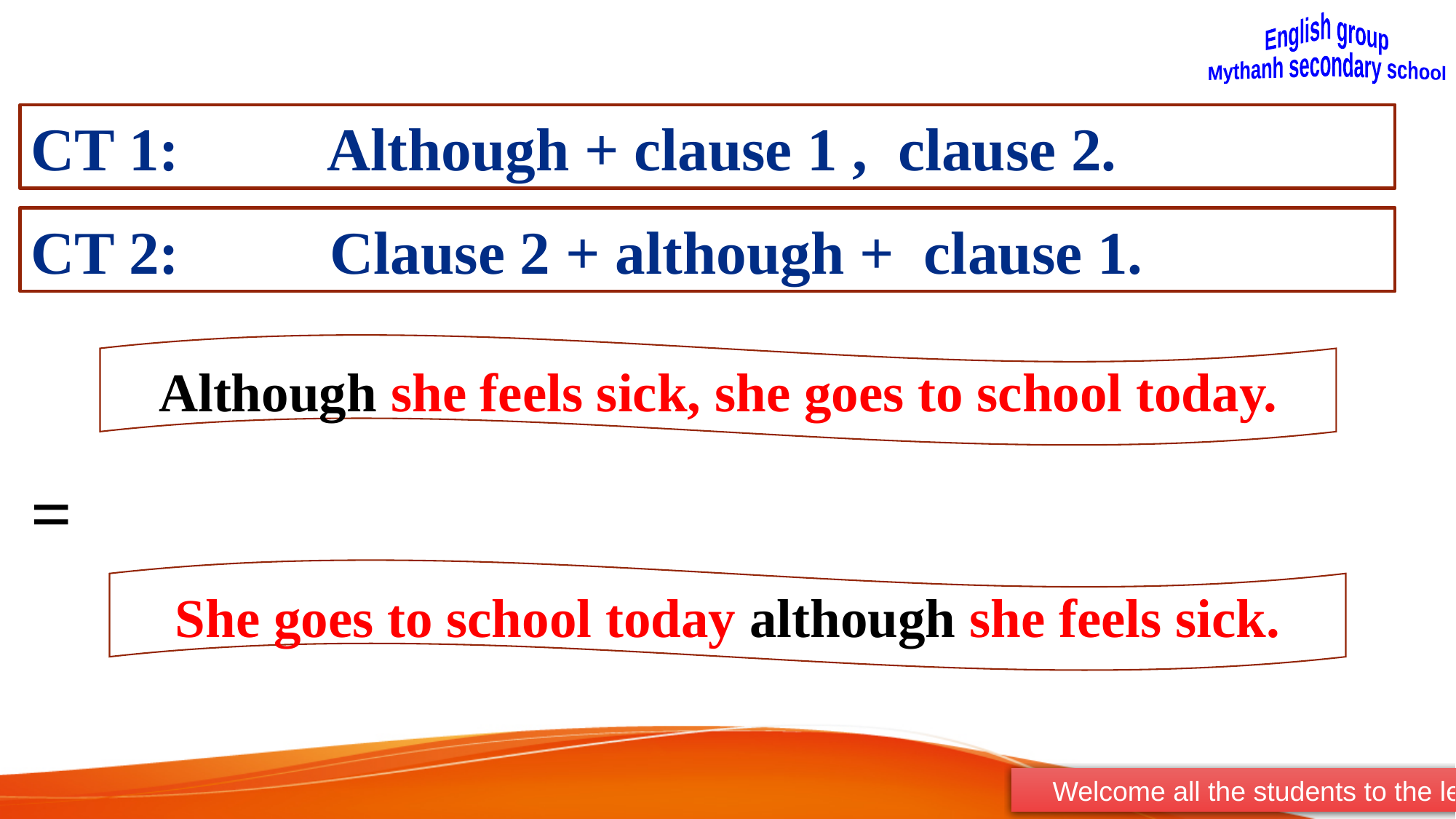

English group
Mythanh secondary school
CT 1:          Although + clause 1 ,  clause 2.
CT 2:          Clause 2 + although +  clause 1.
Although she feels sick, she goes to school today.
=
She goes to school today although she feels sick.
    Welcome all the students to the lessons of English group - My Thanh Secondary school.